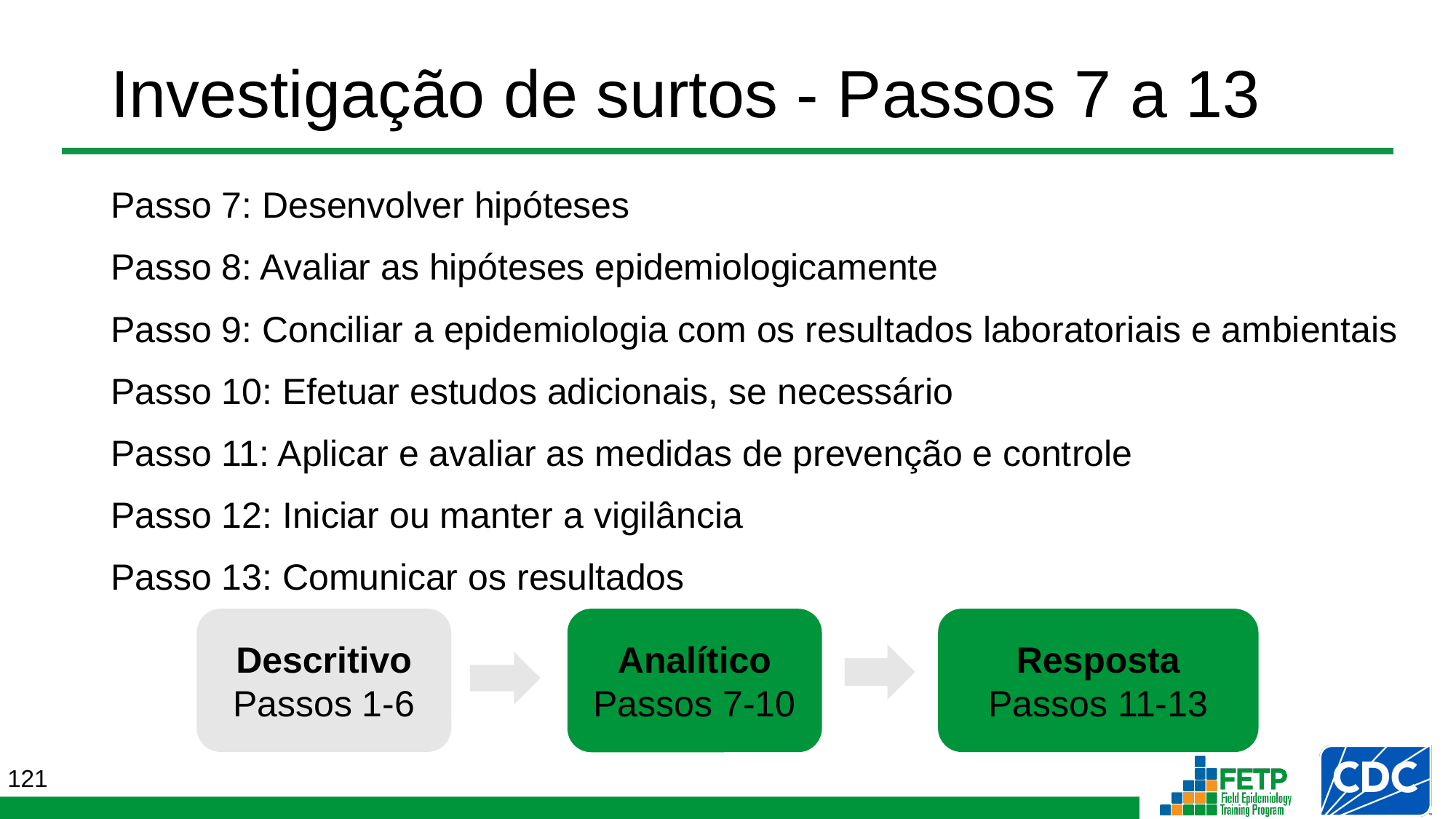

# Investigação de surtos - Passos 7 a 13
Passo 7: Desenvolver hipóteses
Passo 8: Avaliar as hipóteses epidemiologicamente
Passo 9: Conciliar a epidemiologia com os resultados laboratoriais e ambientais
Passo 10: Efetuar estudos adicionais, se necessário
Passo 11: Aplicar e avaliar as medidas de prevenção e controle
Passo 12: Iniciar ou manter a vigilância
Passo 13: Comunicar os resultados
Descritivo
Passos 1-6
Analítico
Passos 7-10
Resposta
Passos 11-13